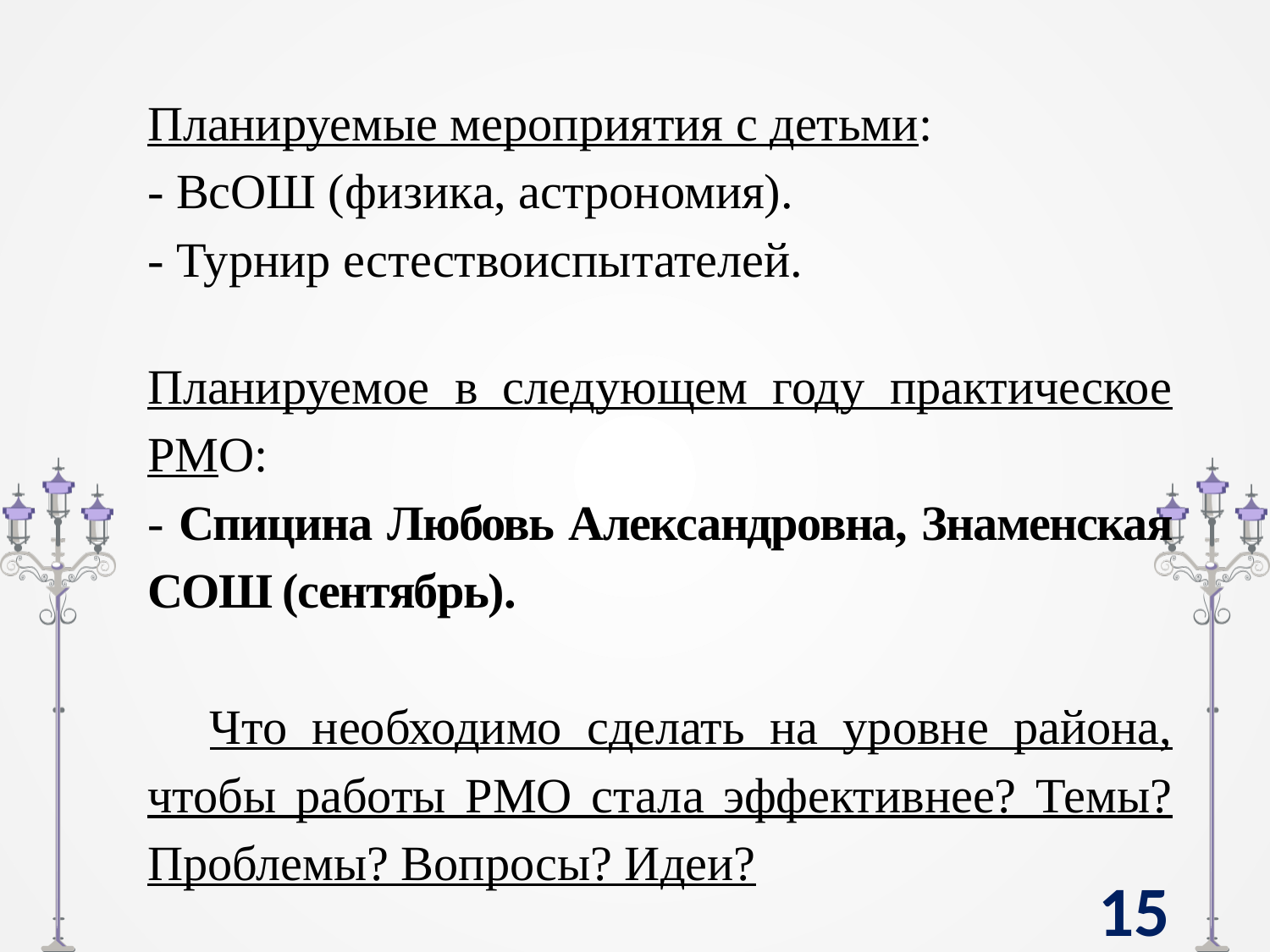

Планируемые мероприятия с детьми:
- ВсОШ (физика, астрономия).
- Турнир естествоиспытателей.

Планируемое в следующем году практическое РМО:
- Спицина Любовь Александровна, Знаменская СОШ (сентябрь).

Что необходимо сделать на уровне района, чтобы работы РМО стала эффективнее? Темы? Проблемы? Вопросы? Идеи?
15